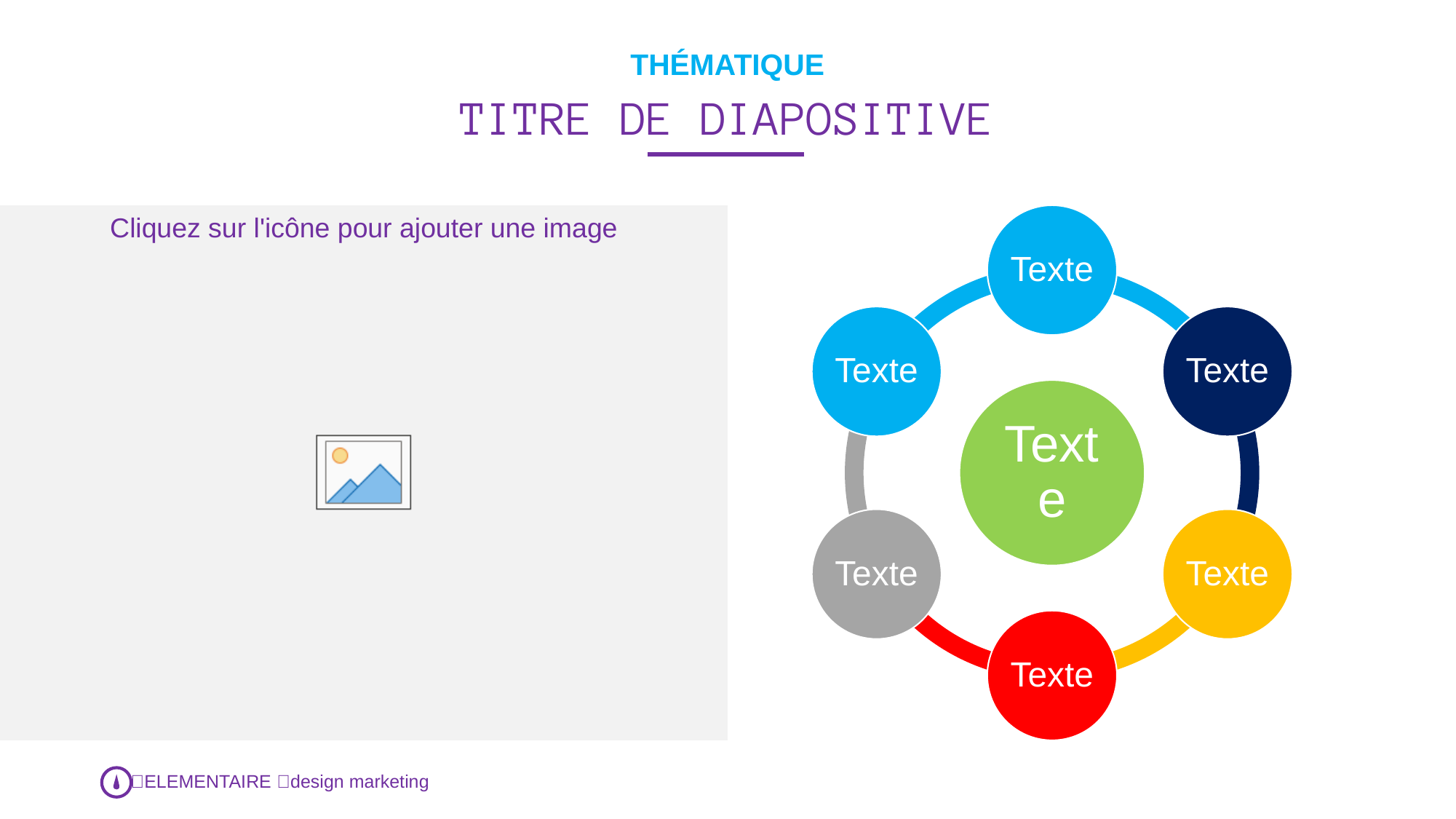

thématique
# Titre de diapositive

Texte
Texte
Texte
Texte
Texte
Texte
Texte